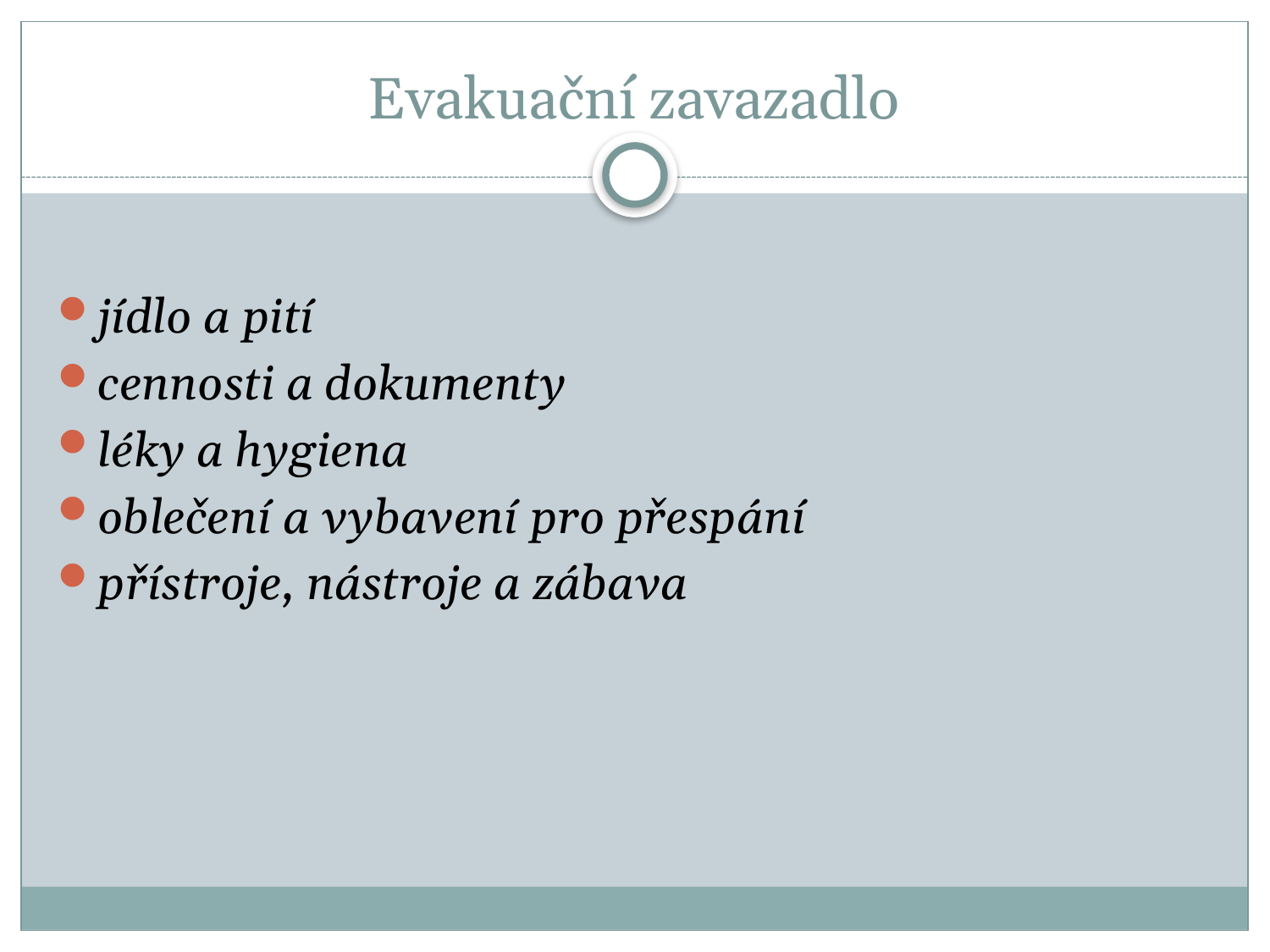

# Evakuační zavazadlo
jídlo a pití
cennosti a dokumenty
léky a hygiena
oblečení a vybavení pro přespání
přístroje, nástroje a zábava